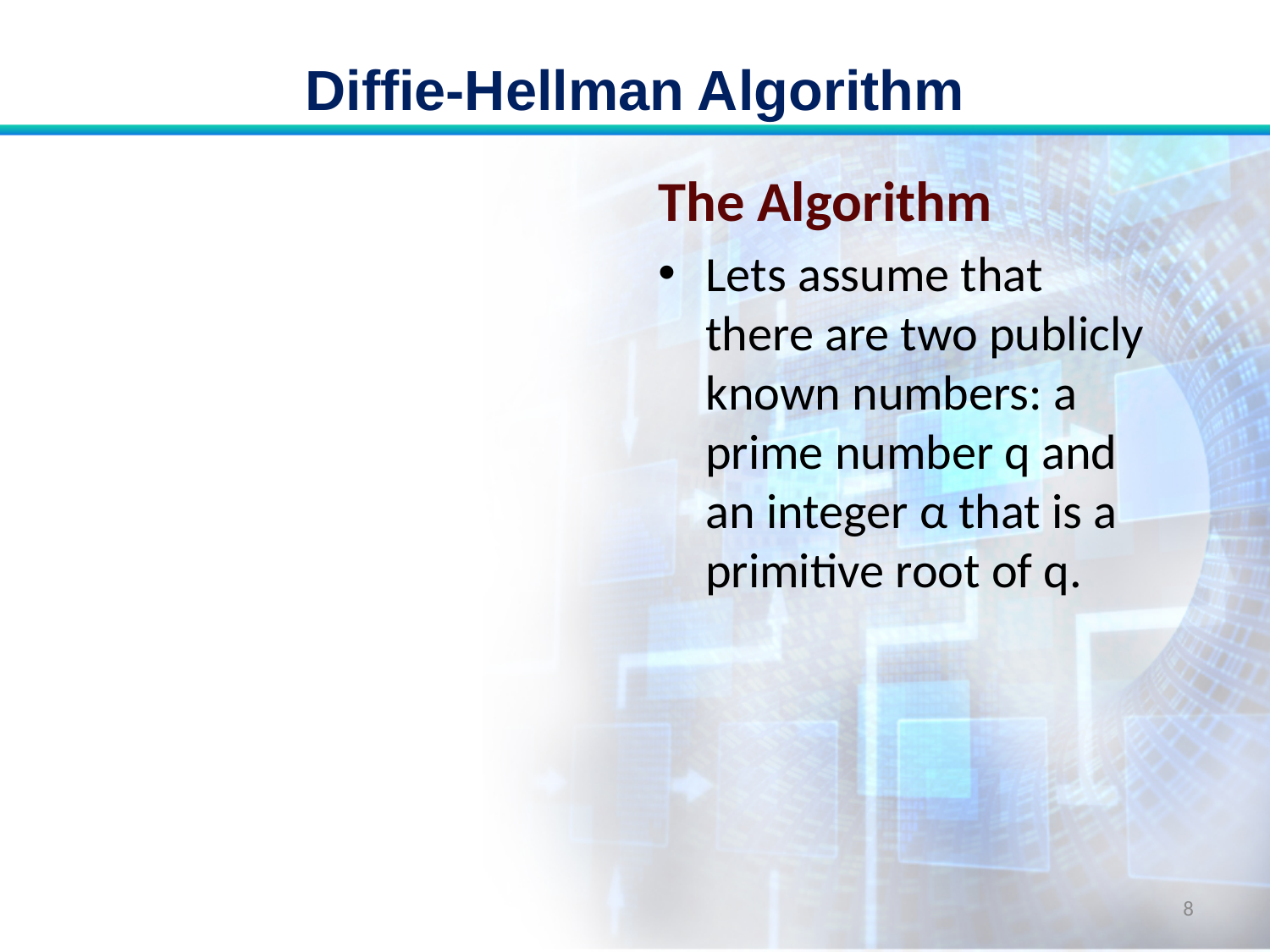

# Diffie-Hellman Algorithm
The Algorithm
Lets assume that there are two publicly known numbers: a prime number q and an integer α that is a primitive root of q.
8